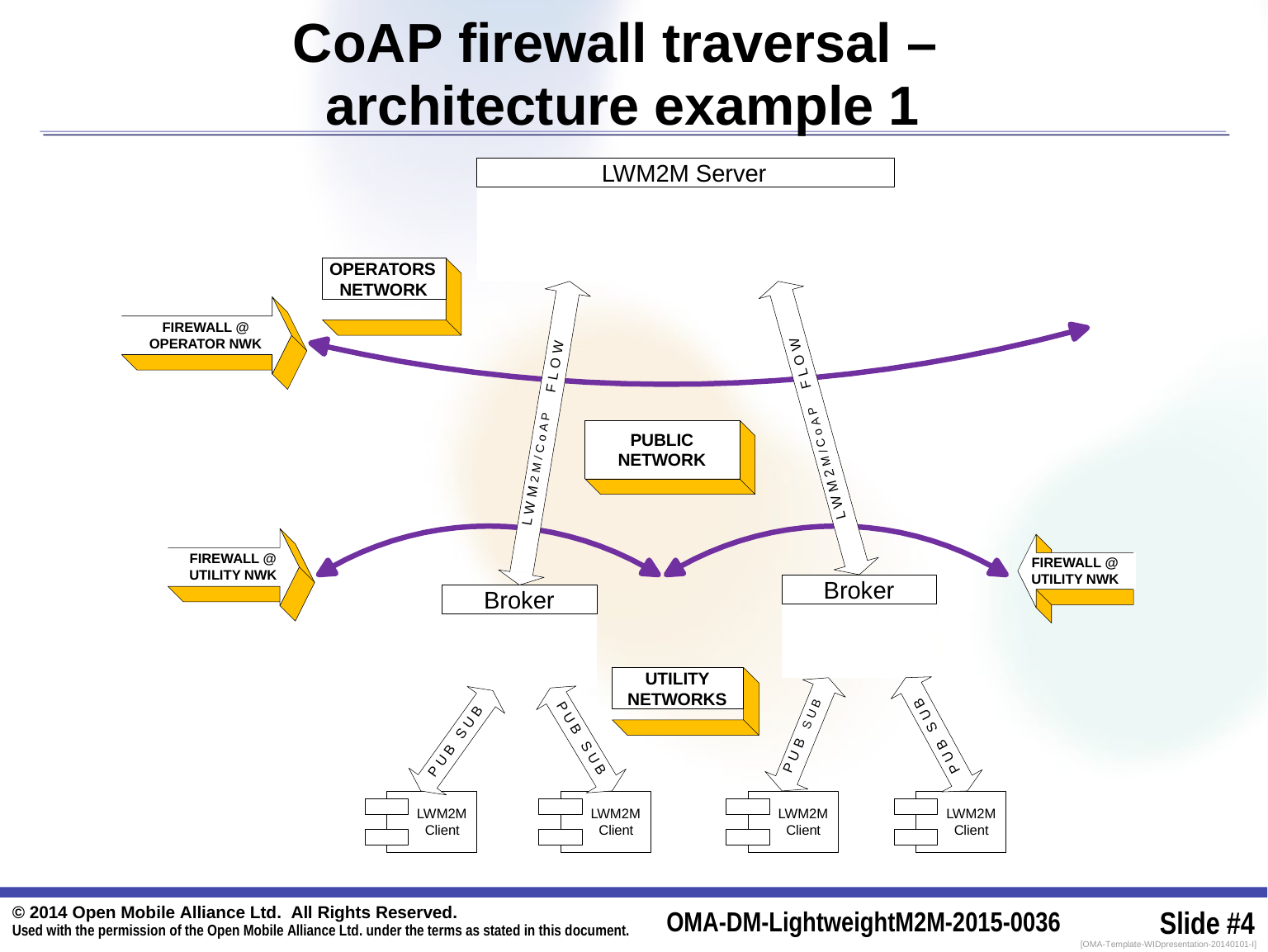

# CoAP firewall traversal – architecture example 1

LWM2M Server

OPERATORS NETWORK

FIREWALL @ OPERATOR NWK

F L O W

F L O W

PUBLIC NETWORK
L W M 2 M / C o A P
L W M 2 M / C o A P

FIREWALL @ UTILITY NWK

FIREWALL @ UTILITY NWK

Broker

Broker

UTILITY NETWORKS

S U B
S U B
P U B   S U B
P U B   S U B
P U B
P U B

LWM2M
Client
LWM2M
Client
LWM2M
Client
LWM2M
Client

© 2014 Open Mobile Alliance Ltd.  All Rights Reserved.
Used with the permission of the Open Mobile Alliance Ltd. under the terms as stated in this document.
OMA-DM-LightweightM2M-2015-0036
Slide #4
[OMA-Template-WIDpresentation-20140101-I]